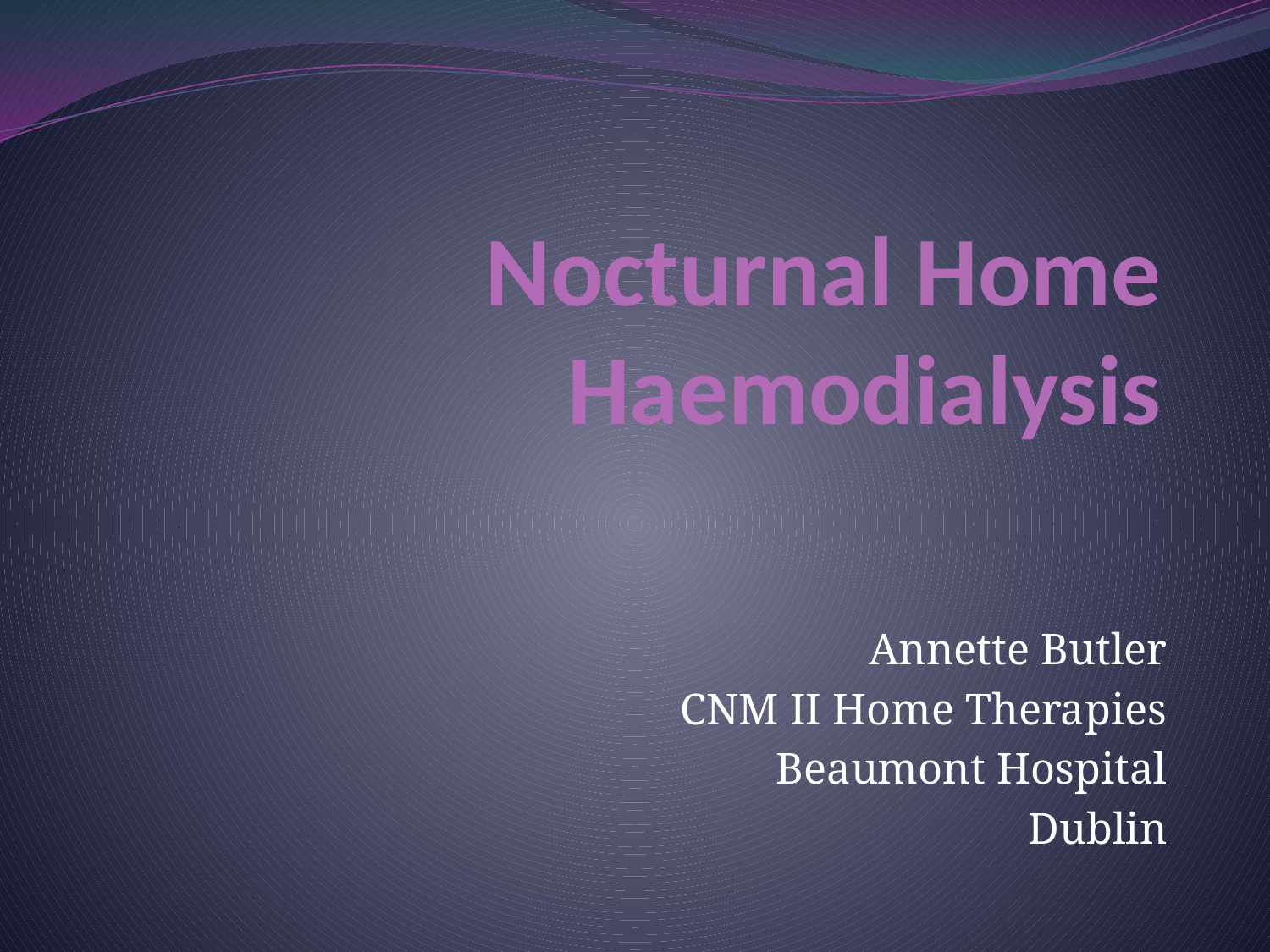

# Nocturnal Home Haemodialysis
Annette Butler
CNM II Home Therapies
Beaumont Hospital
Dublin